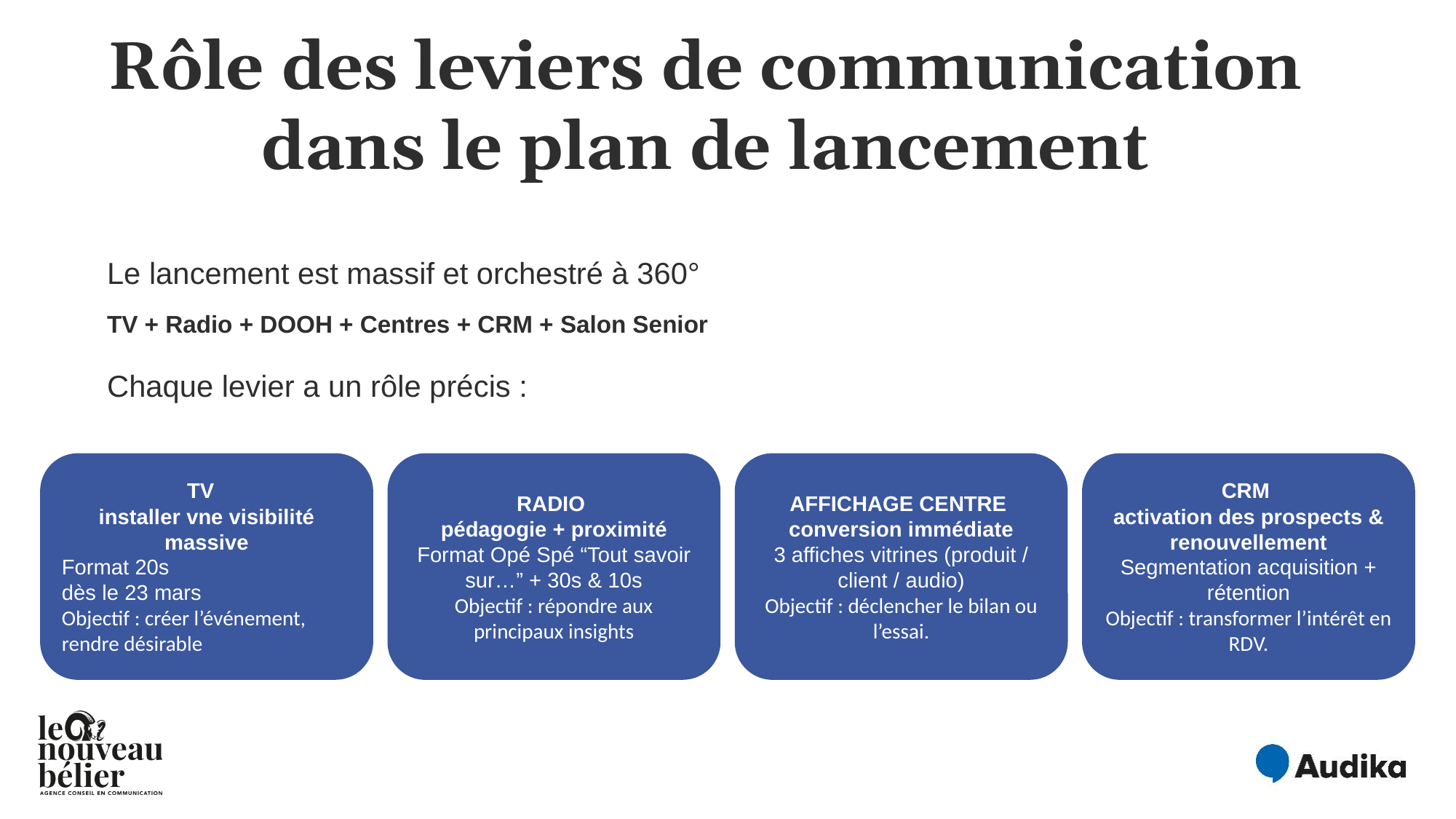

Rôle des leviers de communication dans le plan de lancement
Le lancement est massif et orchestré à 360°

TV + Radio + DOOH + Centres + CRM + Salon Senior

Chaque levier a un rôle précis :
AFFICHAGE CENTRE  conversion immédiate
3 affiches vitrines (produit / client / audio)
Objectif : déclencher le bilan ou l’essai.
CRM
activation des prospects & renouvellement
Segmentation acquisition + rétention
Objectif : transformer l’intérêt en RDV.
TV
installer vne visibilité massive
Format 20s
dès le 23 mars
Objectif : créer l’événement, rendre désirable
RADIO
pédagogie + proximité
Format Opé Spé “Tout savoir sur…” + 30s & 10s
Objectif : répondre aux principaux insights